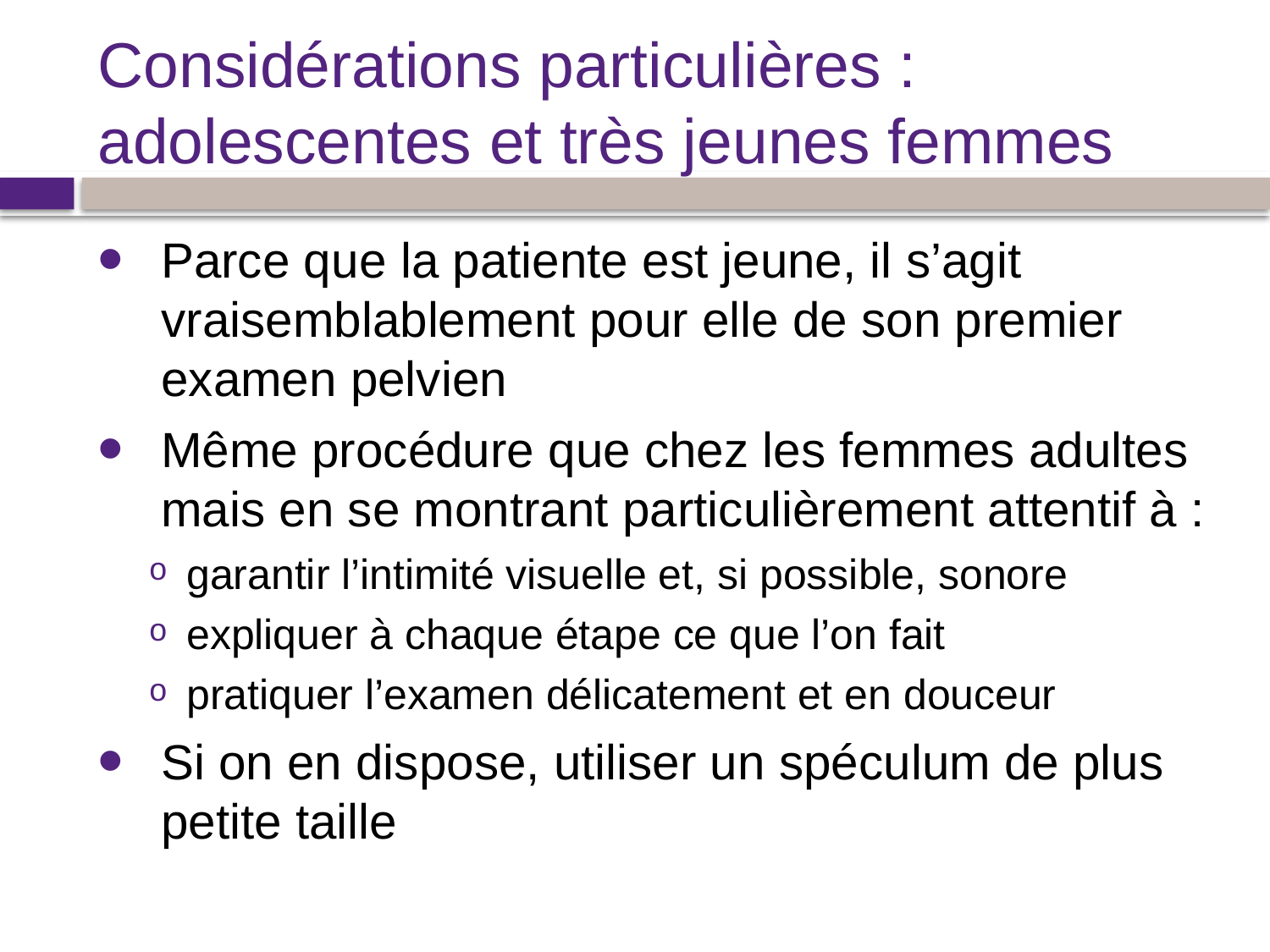

# Considérations particulières : adolescentes et très jeunes femmes
Parce que la patiente est jeune, il s’agit vraisemblablement pour elle de son premier examen pelvien
Même procédure que chez les femmes adultes mais en se montrant particulièrement attentif à :
garantir l’intimité visuelle et, si possible, sonore
expliquer à chaque étape ce que l’on fait
pratiquer l’examen délicatement et en douceur
Si on en dispose, utiliser un spéculum de plus petite taille